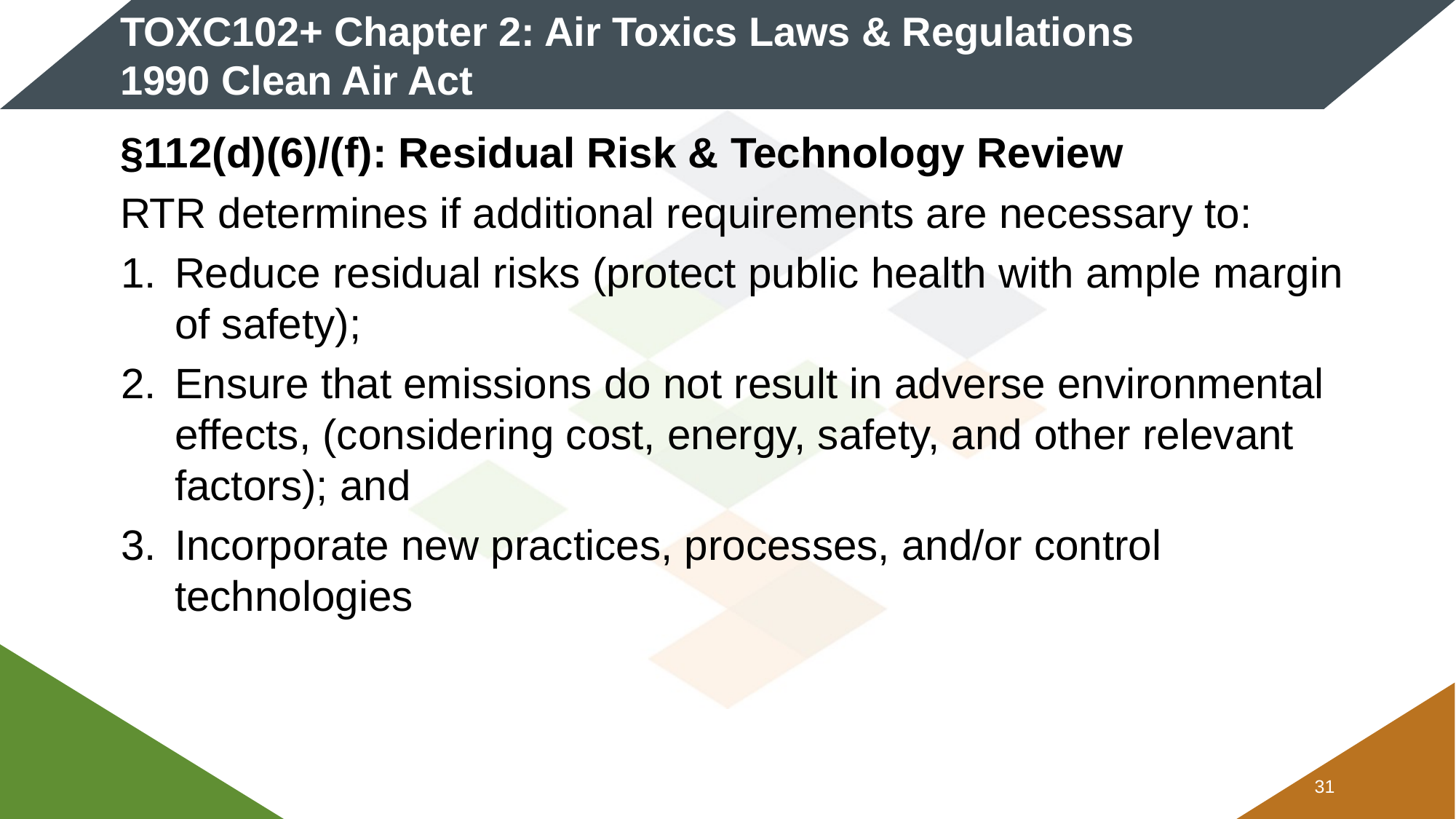

# TOXC102+ Chapter 2: Air Toxics Laws & Regulations 1990 Clean Air Act
§112(d)(6)/(f): Residual Risk & Technology Review
RTR determines if additional requirements are necessary to:
Reduce residual risks (protect public health with ample margin of safety);
Ensure that emissions do not result in adverse environmental effects, (considering cost, energy, safety, and other relevant factors); and
Incorporate new practices, processes, and/or control technologies
31